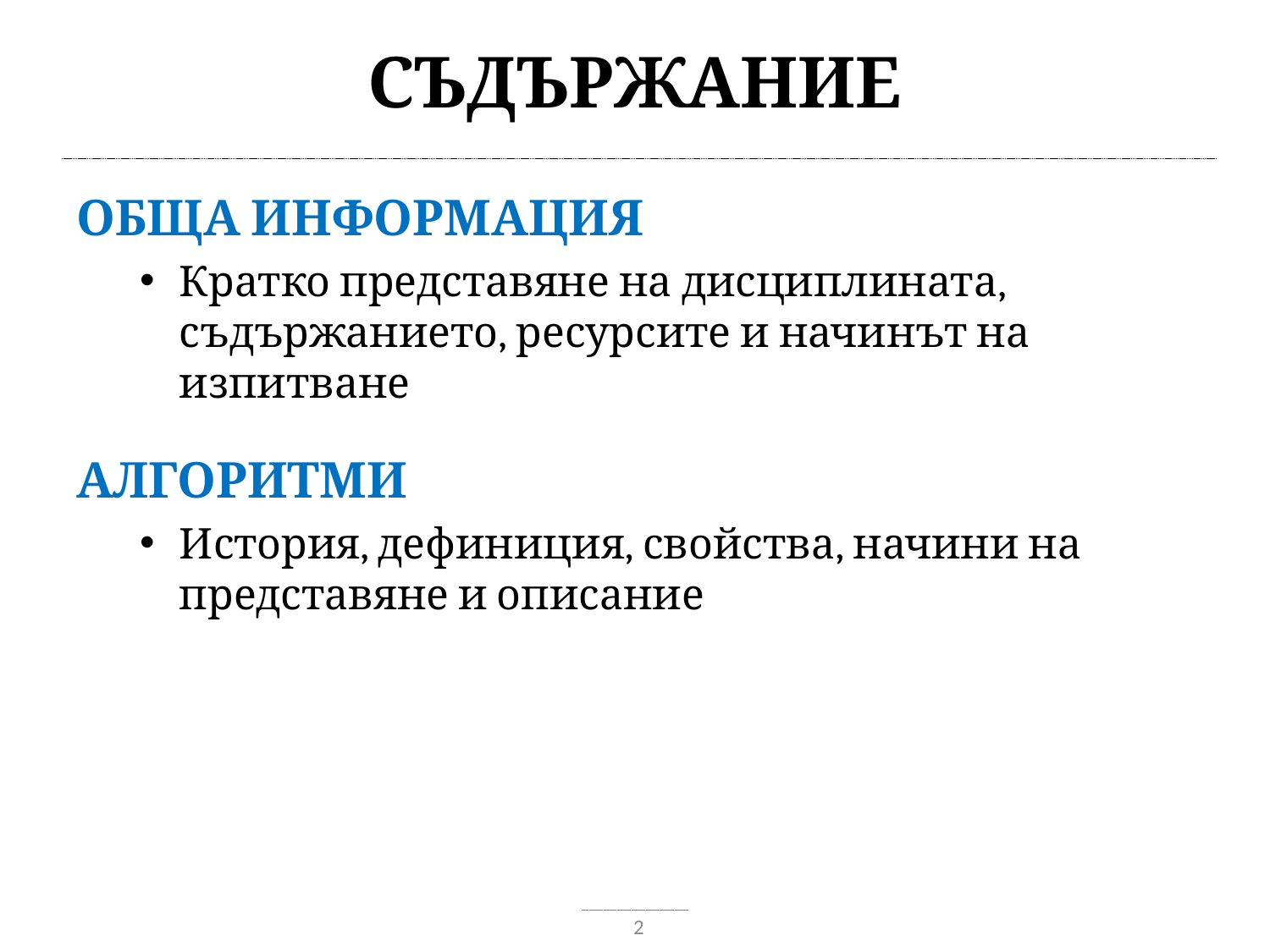

# Съдържание
Обща информация
Кратко представяне на дисциплината, съдържанието, ресурсите и начинът на изпитване
Алгоритми
История, дефиниция, свойства, начини на представяне и описание
2